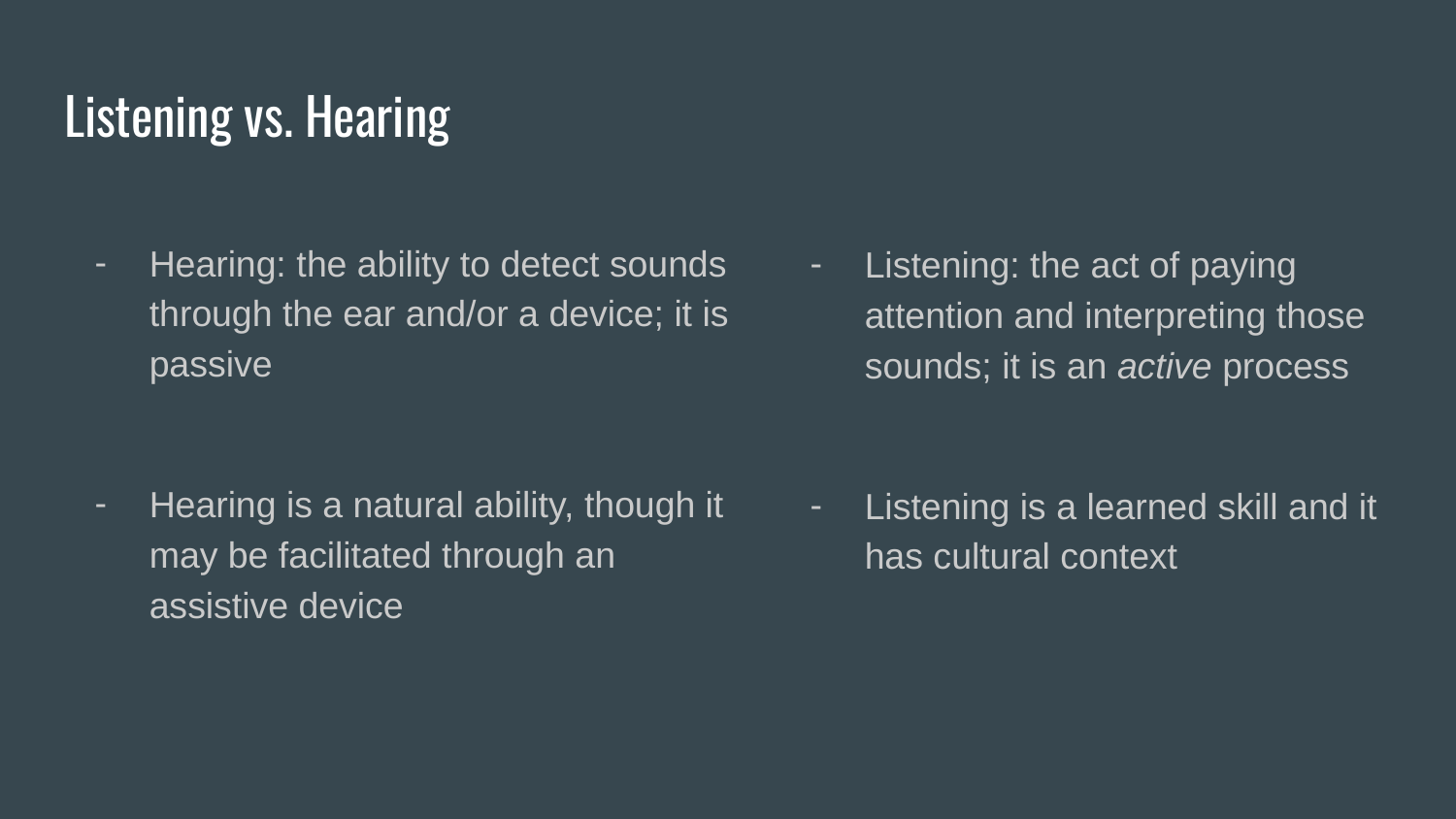

# Listening vs. Hearing
Hearing: the ability to detect sounds through the ear and/or a device; it is passive

Hearing is a natural ability, though it may be facilitated through an assistive device

Listening: the act of paying attention and interpreting those sounds; it is an active process

Listening is a learned skill and it has cultural context